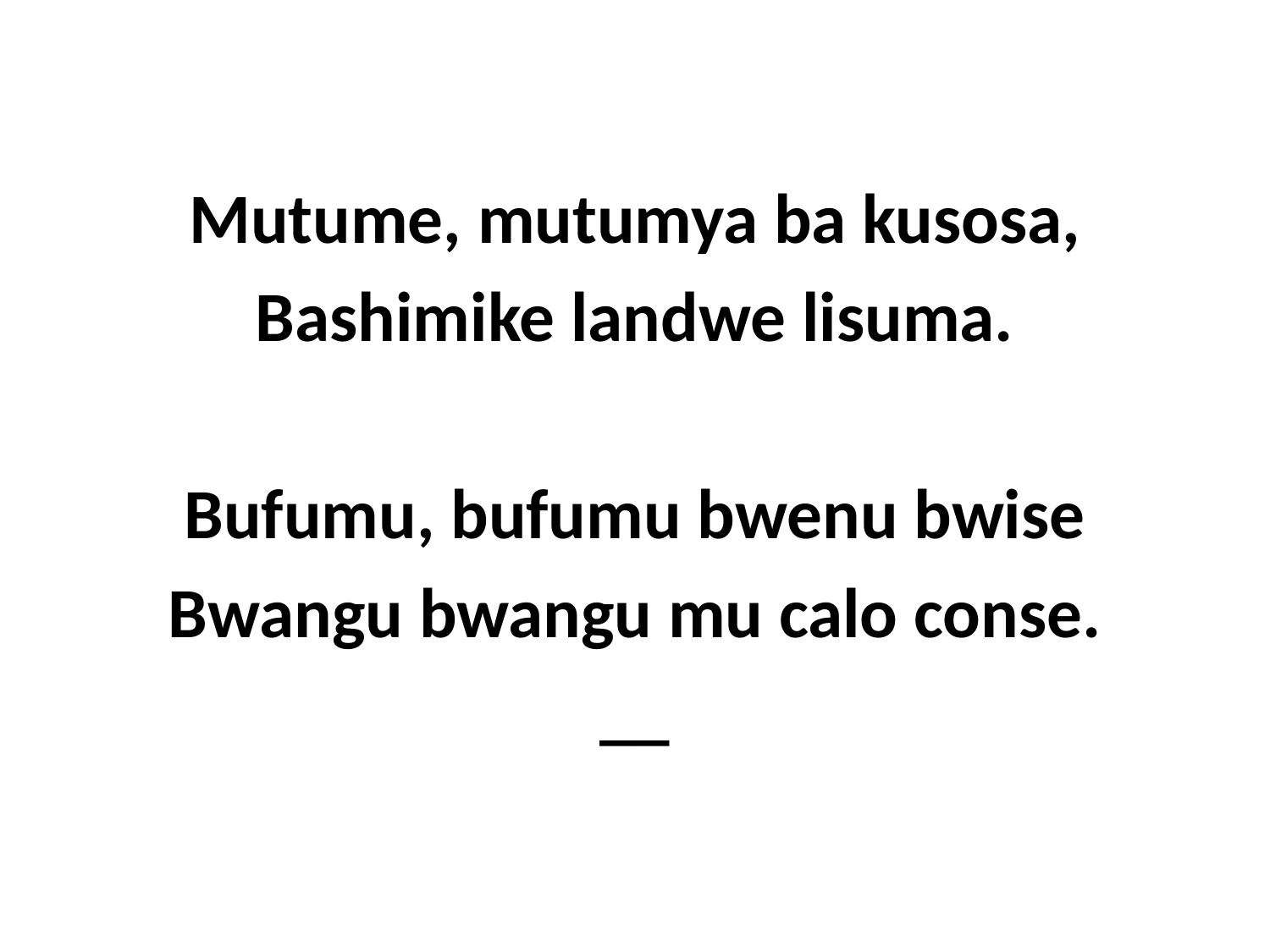

Mutume, mutumya ba kusosa,
Bashimike landwe lisuma.

Bufumu, bufumu bwenu bwise
Bwangu bwangu mu calo conse.
__